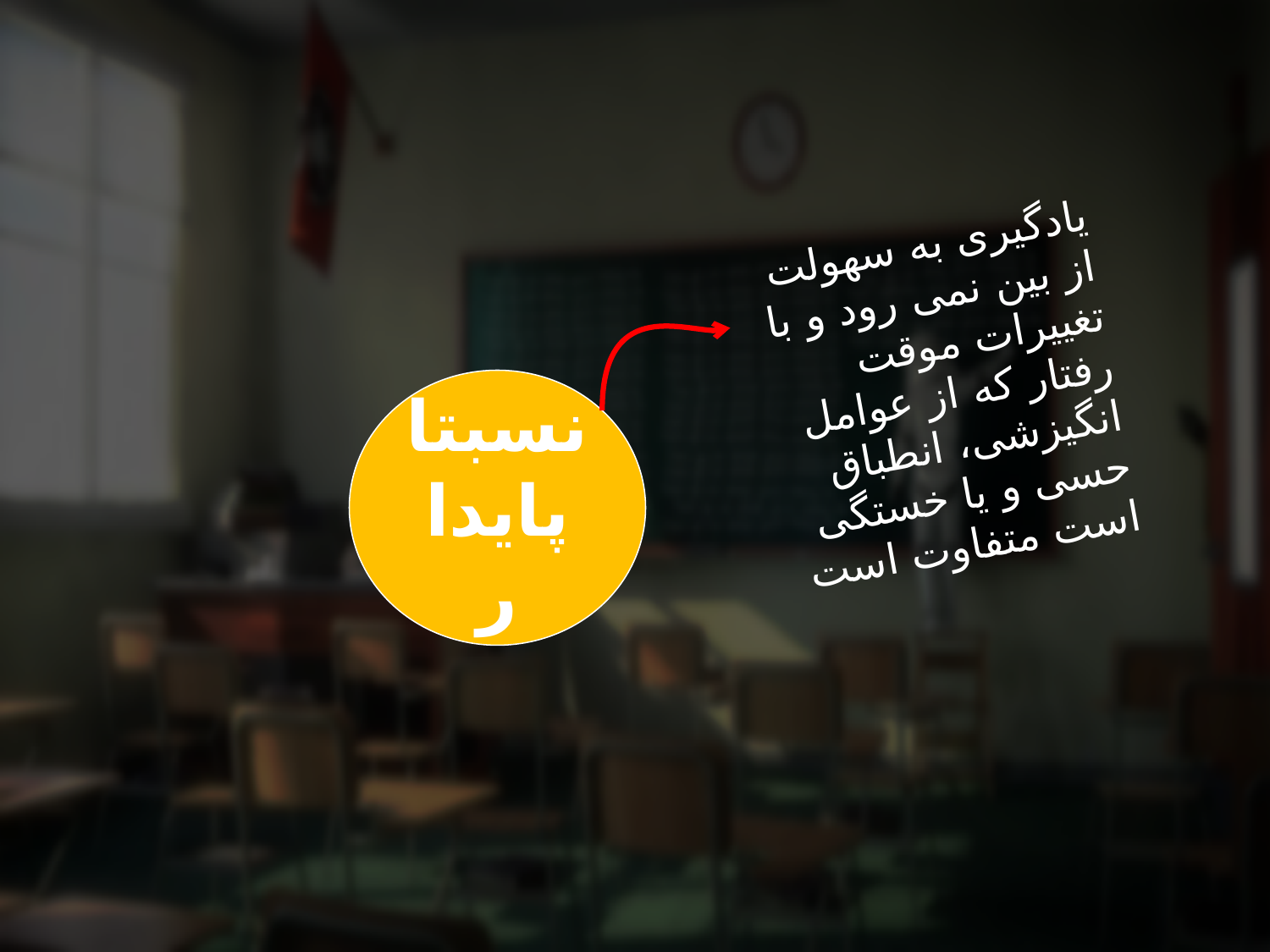

یادگیری به سهولت از بین نمی رود و با تغییرات موقت رفتار که از عوامل انگیزشی، انطباق حسی و یا خستگی است متفاوت است
نسبتا پایدار